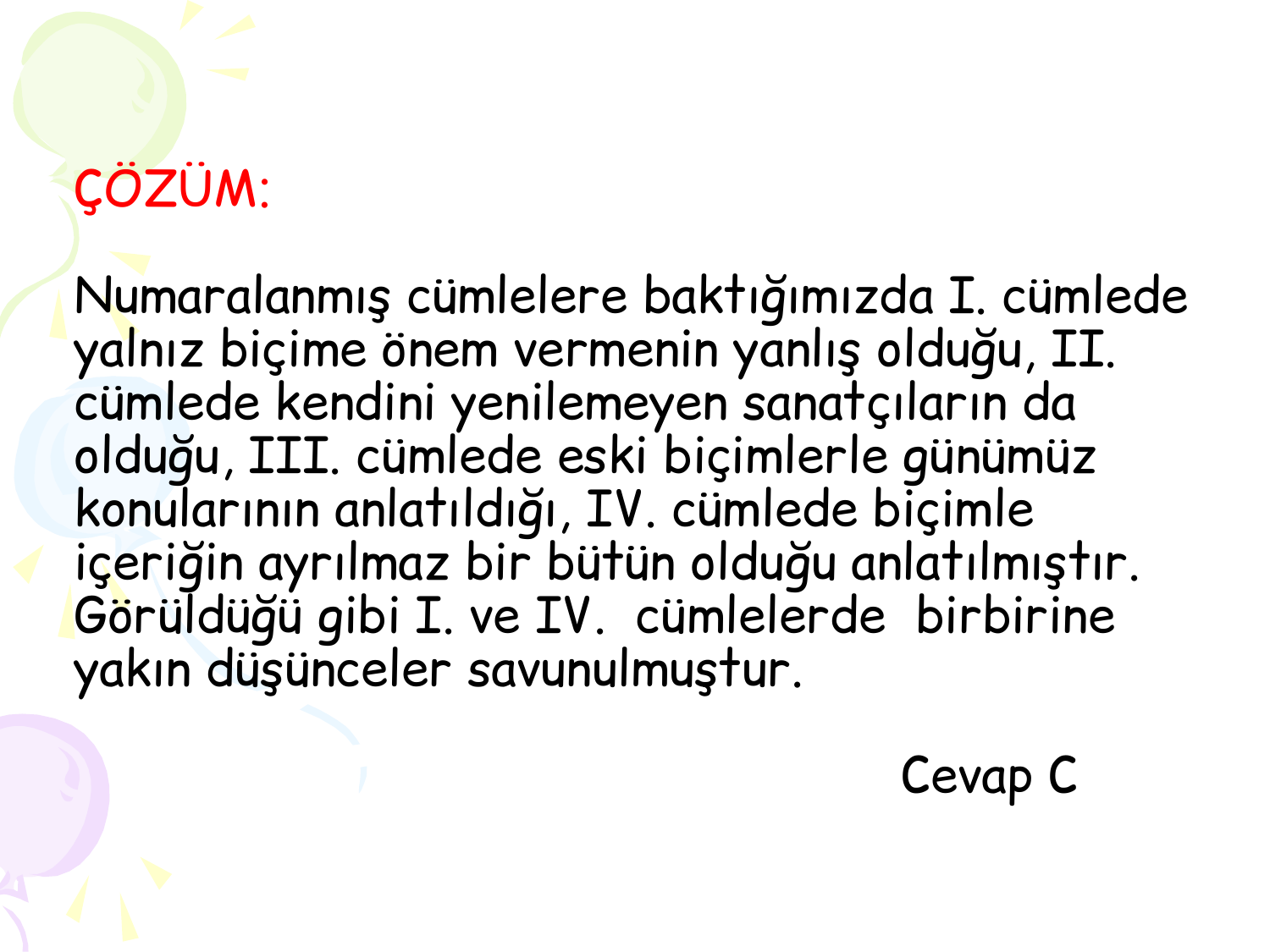

# ÇÖZÜM: Numaralanmış cümlelere baktığımızda I. cümlede yalnız biçime önem vermenin yanlış olduğu, II. cümlede kendini yenilemeyen sanatçıların da olduğu, III. cümlede eski biçimlerle günümüz konularının anlatıldığı, IV. cümlede biçimle içeriğin ayrılmaz bir bütün olduğu anlatılmıştır.  Görüldüğü gibi I. ve IV.  cümlelerde  birbirine yakın düşünceler savunulmuştur. Cevap C